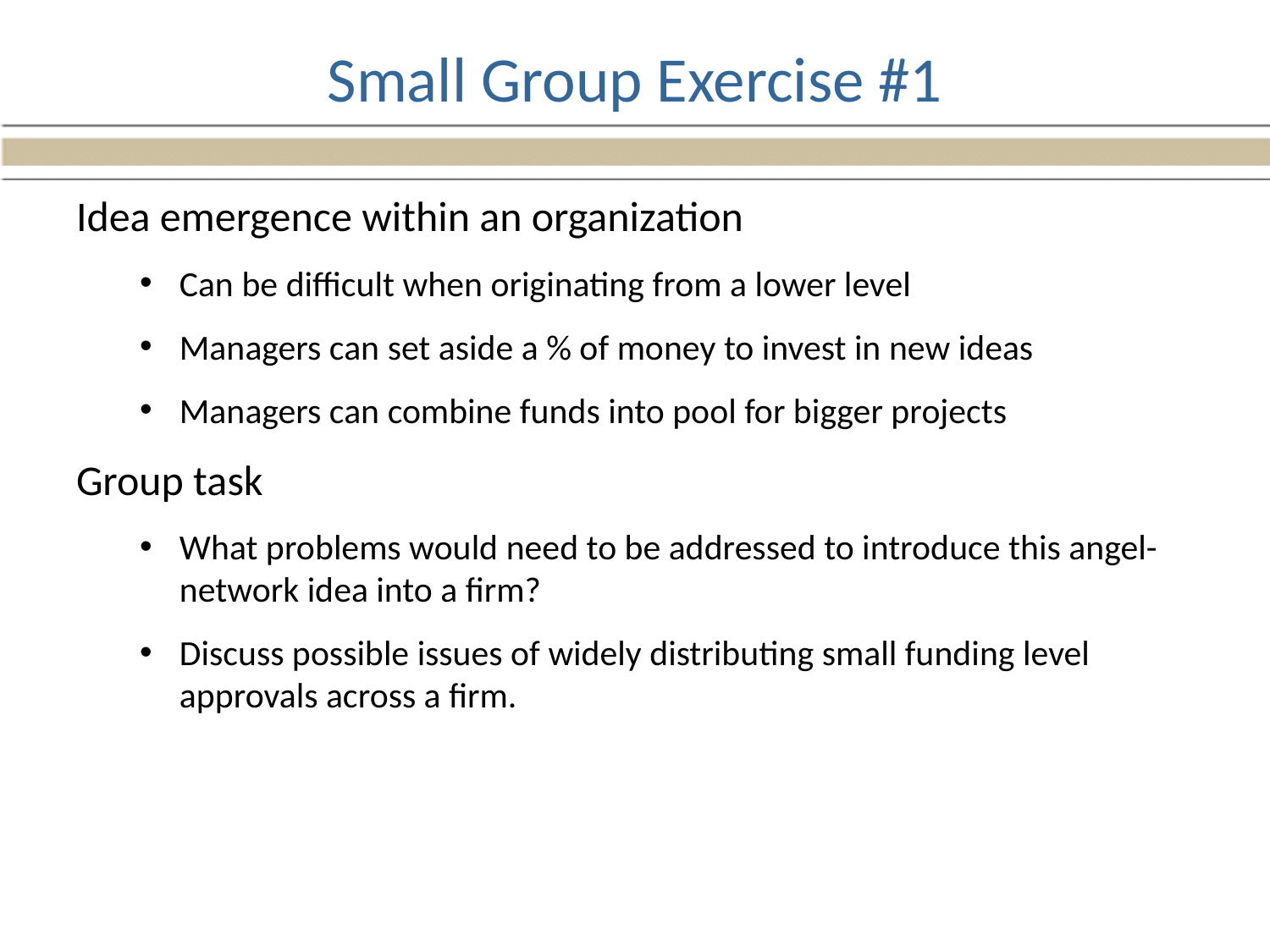

# Small Group Exercise #1
Idea emergence within an organization
Can be difficult when originating from a lower level
Managers can set aside a % of money to invest in new ideas
Managers can combine funds into pool for bigger projects
Group task
What problems would need to be addressed to introduce this angel-network idea into a firm?
Discuss possible issues of widely distributing small funding level approvals across a firm.